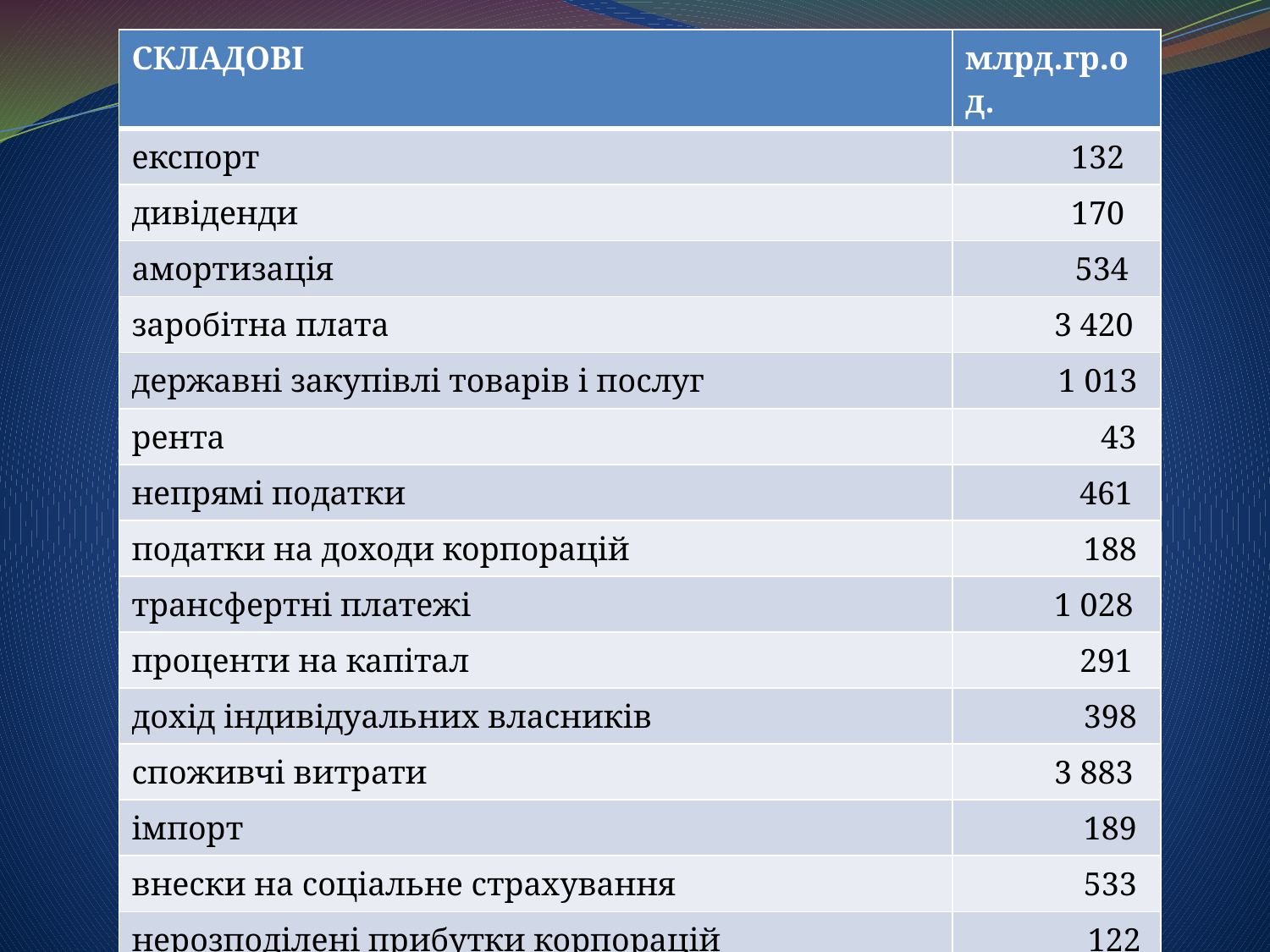

| СКЛАДОВІ | млрд.гр.од. |
| --- | --- |
| експорт | 132 |
| дивіденди | 170 |
| амортизація | 534 |
| заробітна плата | 3 420 |
| державні закупівлі товарів і послуг | 1 013 |
| рента | 43 |
| непрямі податки | 461 |
| податки на доходи корпорацій | 188 |
| трансфертні платежі | 1 028 |
| проценти на капітал | 291 |
| дохід індивідуальних власників | 398 |
| споживчі витрати | 3 883 |
| імпорт | 189 |
| внески на соціальне страхування | 533 |
| нерозподілені прибутки корпорацій | 122 |
| податки на особисті доходи | 626 |
| чисті приватні інвестиції | 254 |